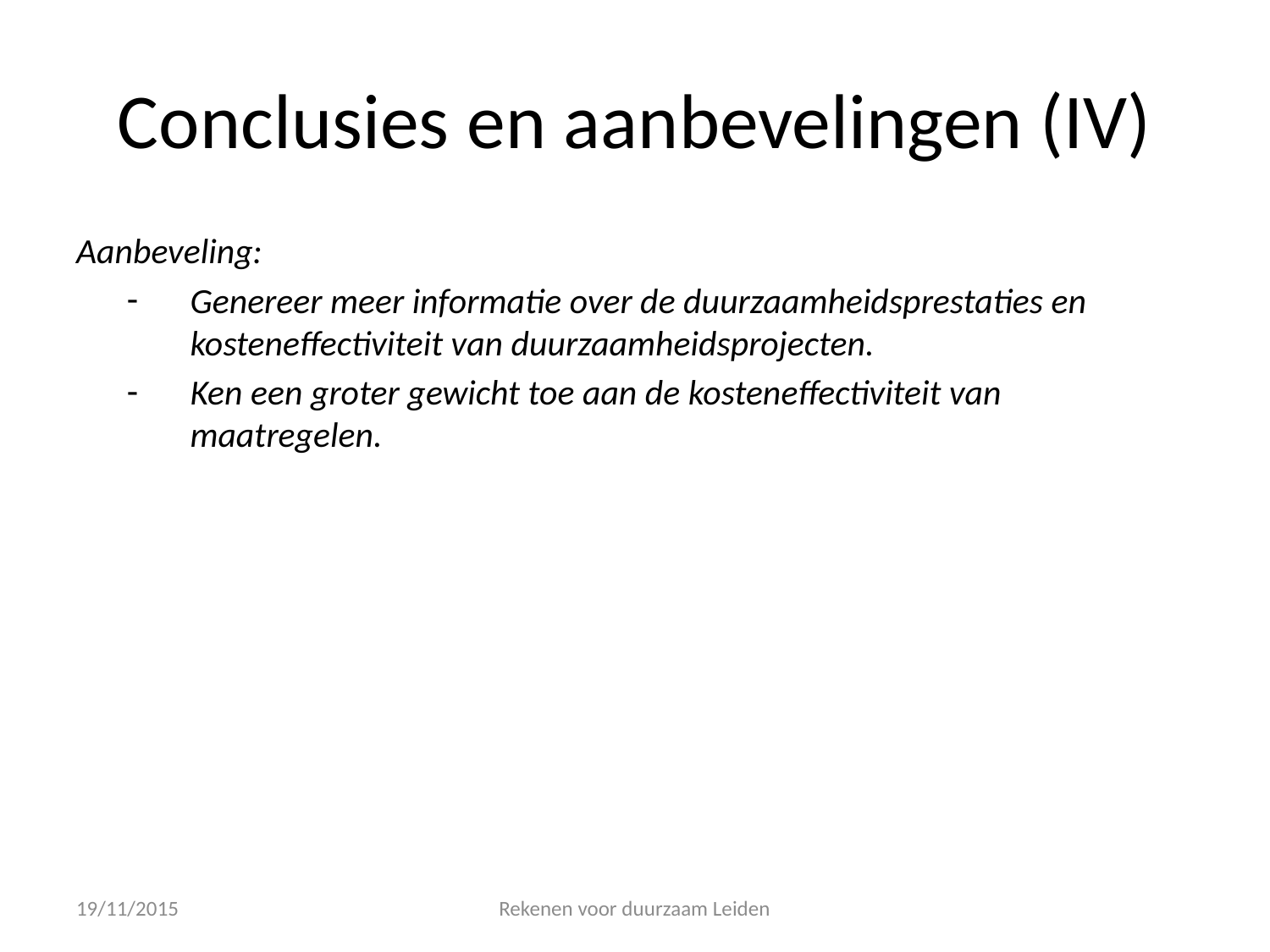

# Conclusies en aanbevelingen (IV)
Aanbeveling:
Genereer meer informatie over de duurzaamheidsprestaties en kosteneffectiviteit van duurzaamheidsprojecten.
Ken een groter gewicht toe aan de kosteneffectiviteit van maatregelen.

19/11/2015
Rekenen voor duurzaam Leiden